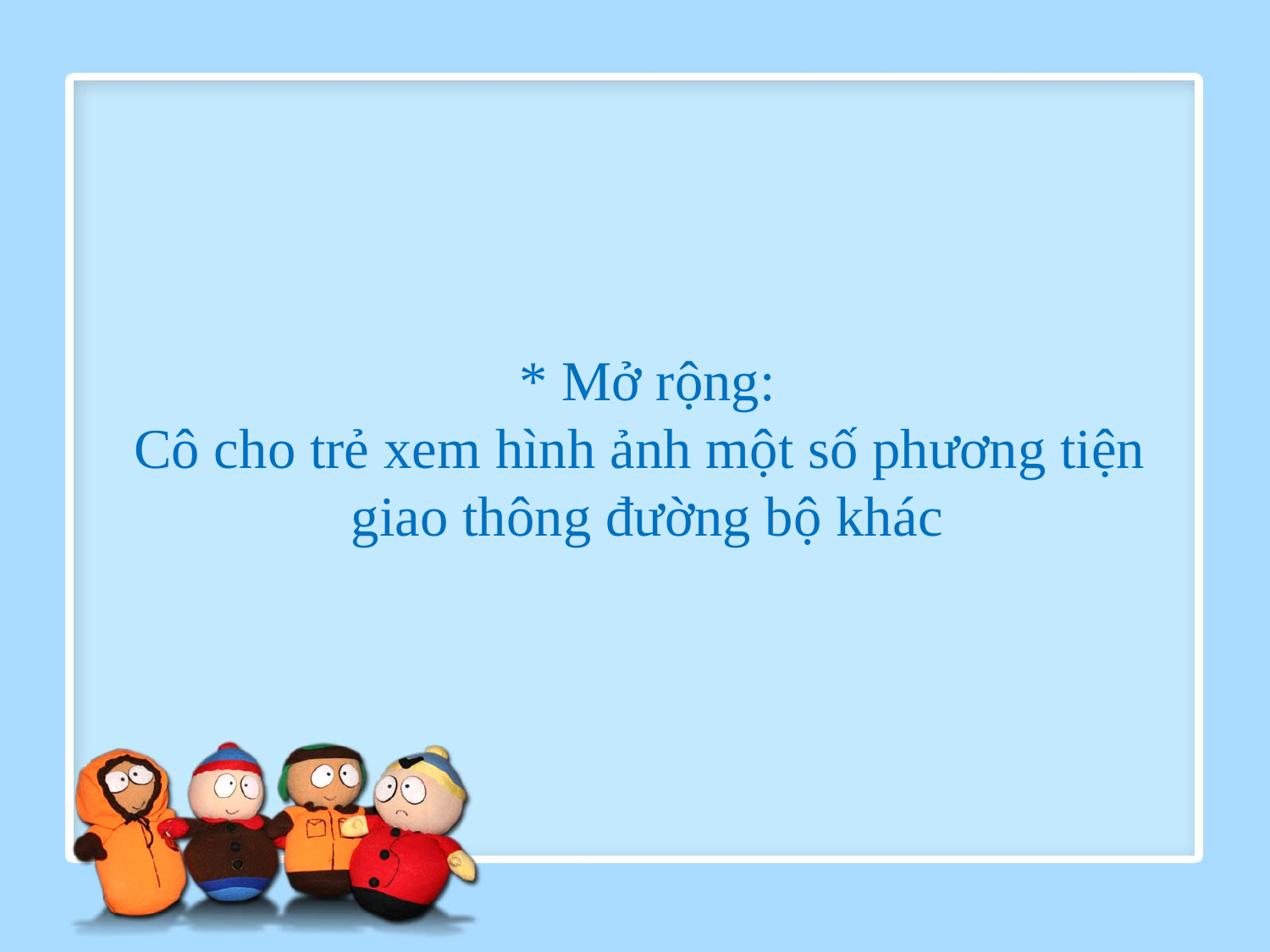

* Mở rộng:
Cô cho trẻ xem hình ảnh một số phương tiện
giao thông đường bộ khác